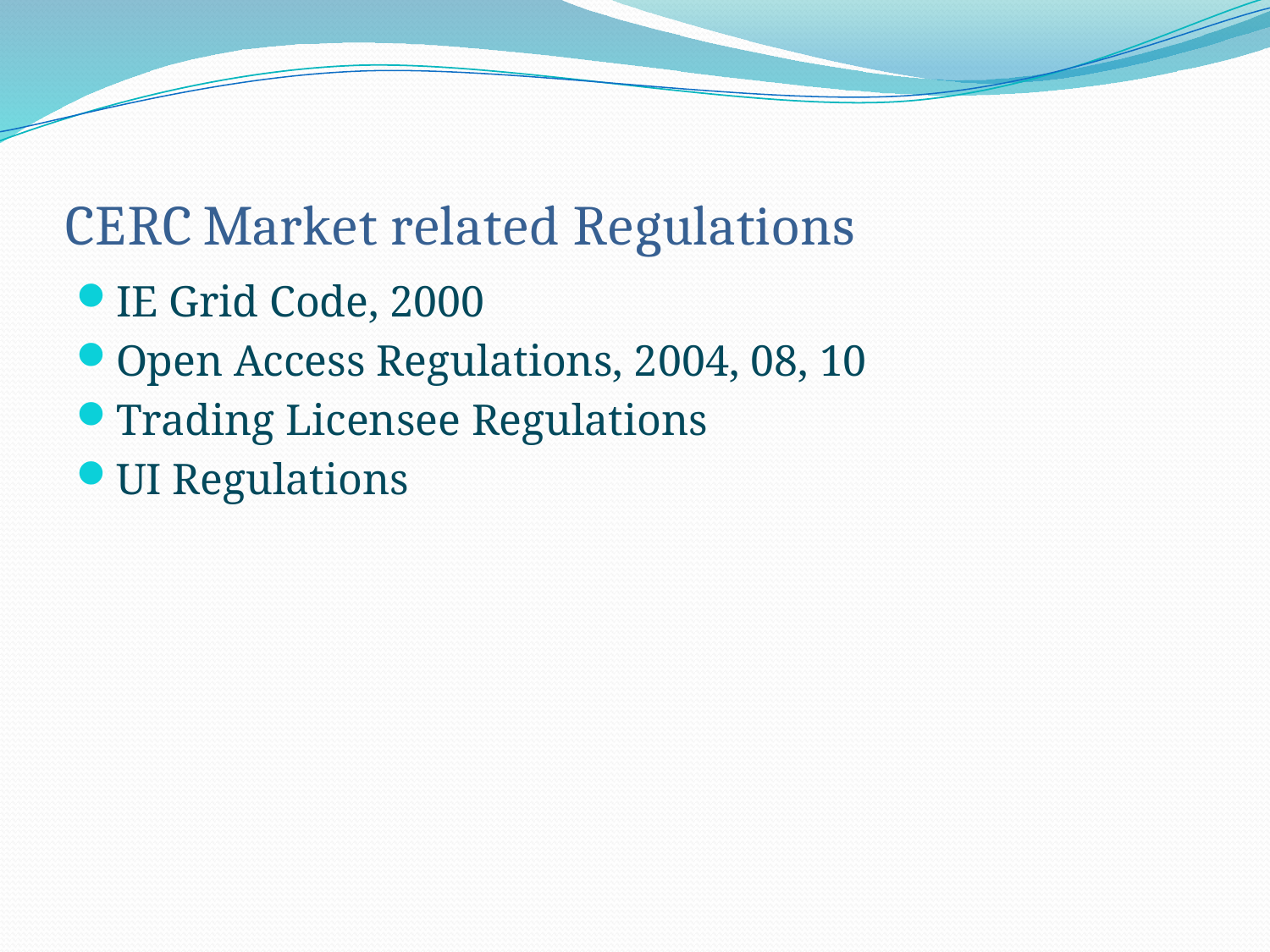

# CERC Market related Regulations
IE Grid Code, 2000
Open Access Regulations, 2004, 08, 10
Trading Licensee Regulations
UI Regulations